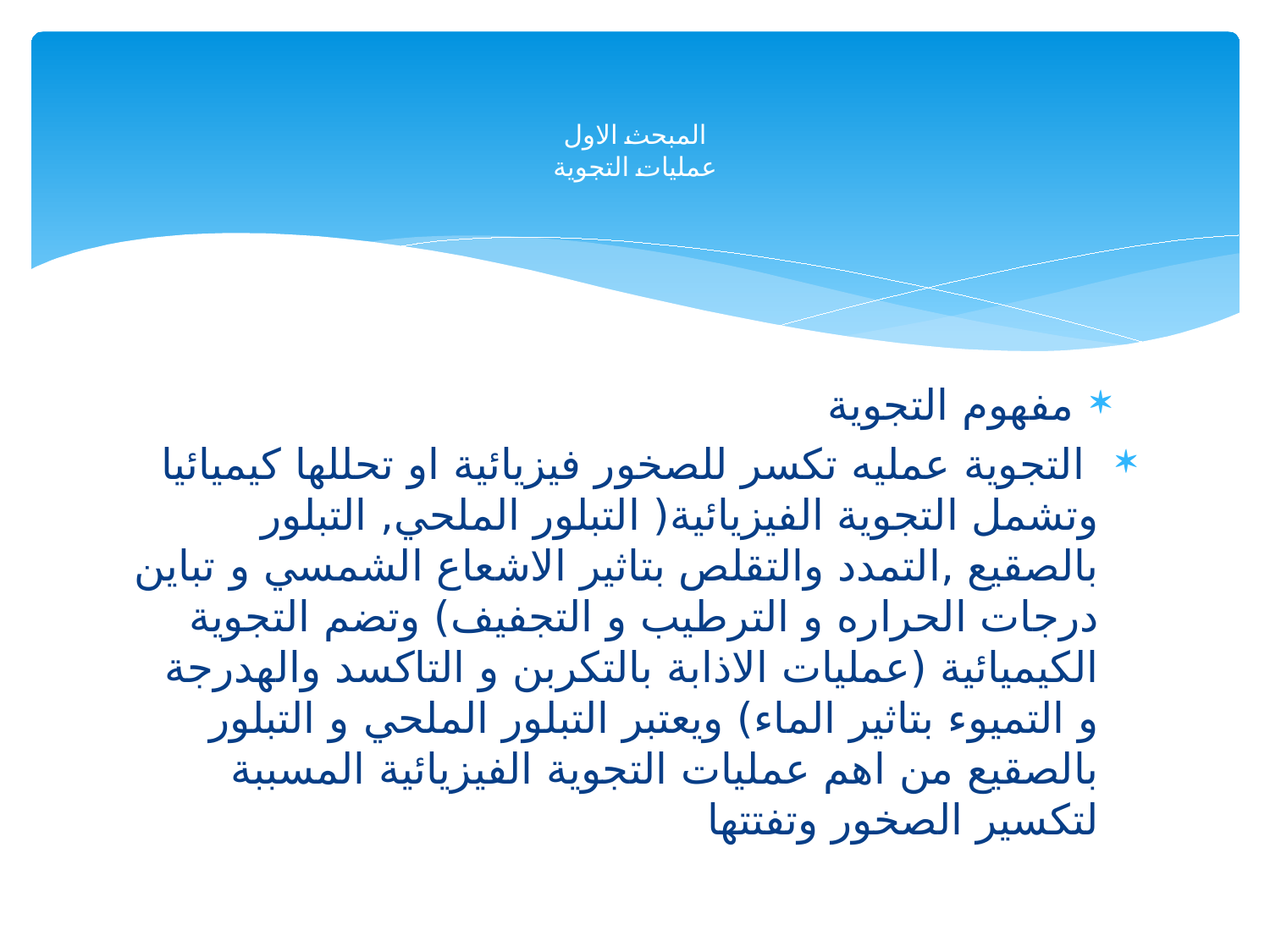

# المبحث الاول عمليات التجوية
مفهوم التجوية
 التجوية عمليه تكسر للصخور فيزيائية او تحللها كيميائيا وتشمل التجوية الفيزيائية( التبلور الملحي, التبلور بالصقيع ,التمدد والتقلص بتاثير الاشعاع الشمسي و تباين درجات الحراره و الترطيب و التجفيف) وتضم التجوية الكيميائية (عمليات الاذابة بالتكربن و التاكسد والهدرجة و التميوء بتاثير الماء) ويعتبر التبلور الملحي و التبلور بالصقيع من اهم عمليات التجوية الفيزيائية المسببة لتكسير الصخور وتفتتها